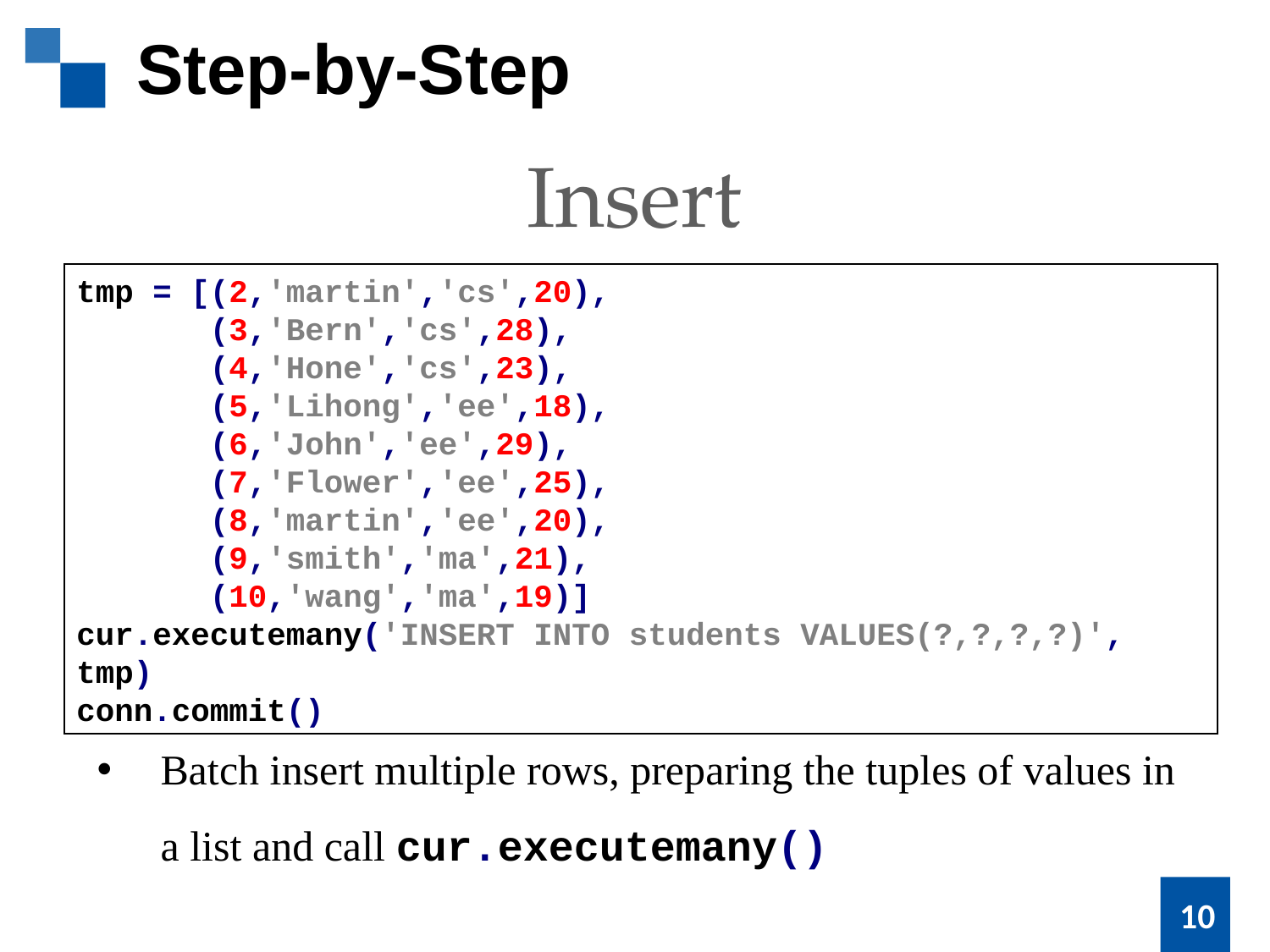

Step-by-Step
Insert
tmp = [(2,'martin','cs',20),
       (3,'Bern','cs',28),
       (4,'Hone','cs',23),
       (5,'Lihong','ee',18),
       (6,'John','ee',29),
       (7,'Flower','ee',25),
       (8,'martin','ee',20),
       (9,'smith','ma',21),
       (10,'wang','ma',19)]
cur.executemany('INSERT INTO students VALUES(?,?,?,?)', tmp)
conn.commit()
Batch insert multiple rows, preparing the tuples of values in a list and call cur.executemany()
10